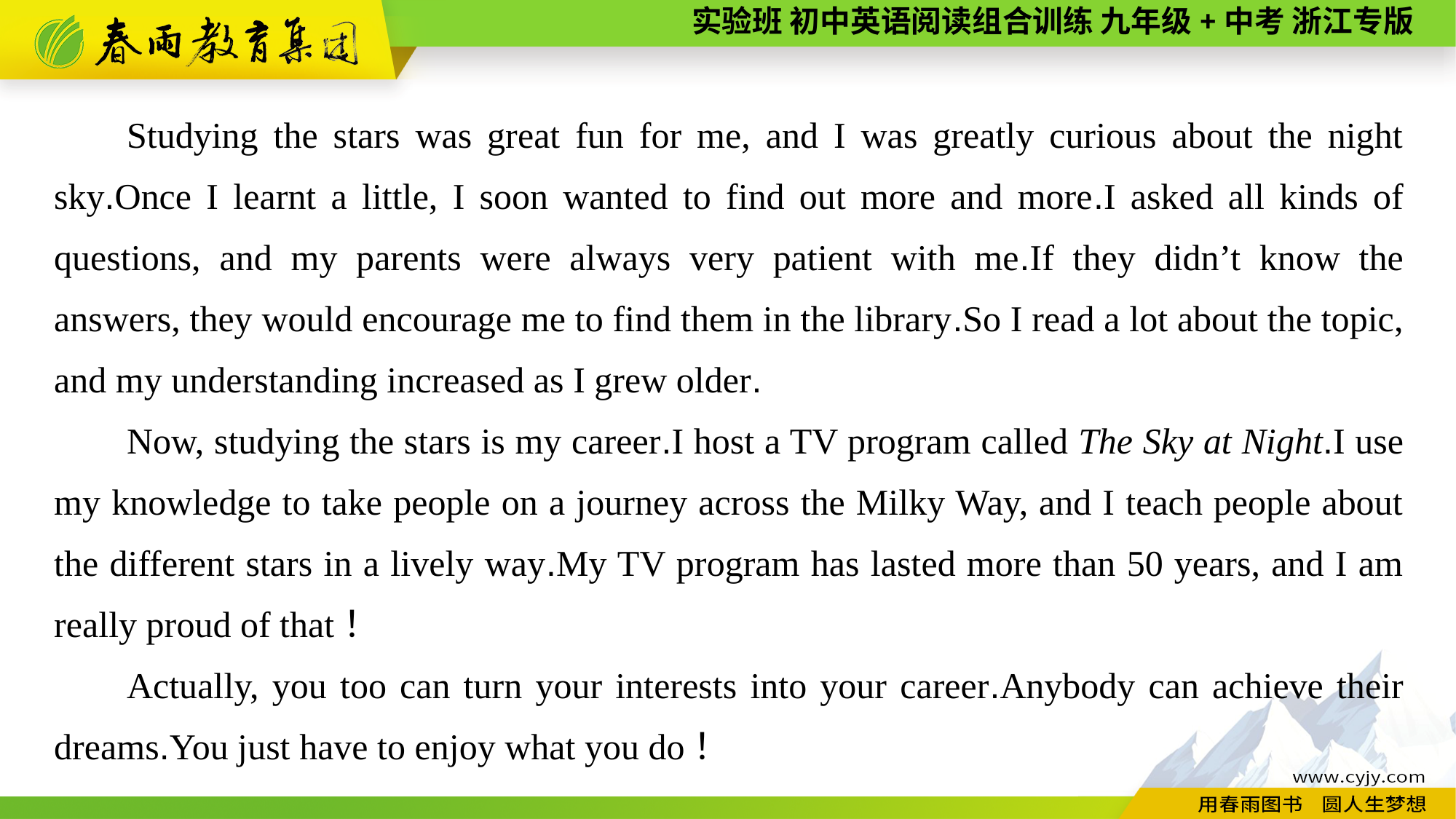

Studying the stars was great fun for me, and I was greatly curious about the night sky.Once I learnt a little, I soon wanted to find out more and more.I asked all kinds of questions, and my parents were always very patient with me.If they didn’t know the answers, they would encourage me to find them in the library.So I read a lot about the topic, and my understanding increased as I grew older.
Now, studying the stars is my career.I host a TV program called The Sky at Night.I use my knowledge to take people on a journey across the Milky Way, and I teach people about the different stars in a lively way.My TV program has lasted more than 50 years, and I am really proud of that！
Actually, you too can turn your interests into your career.Anybody can achieve their dreams.You just have to enjoy what you do！